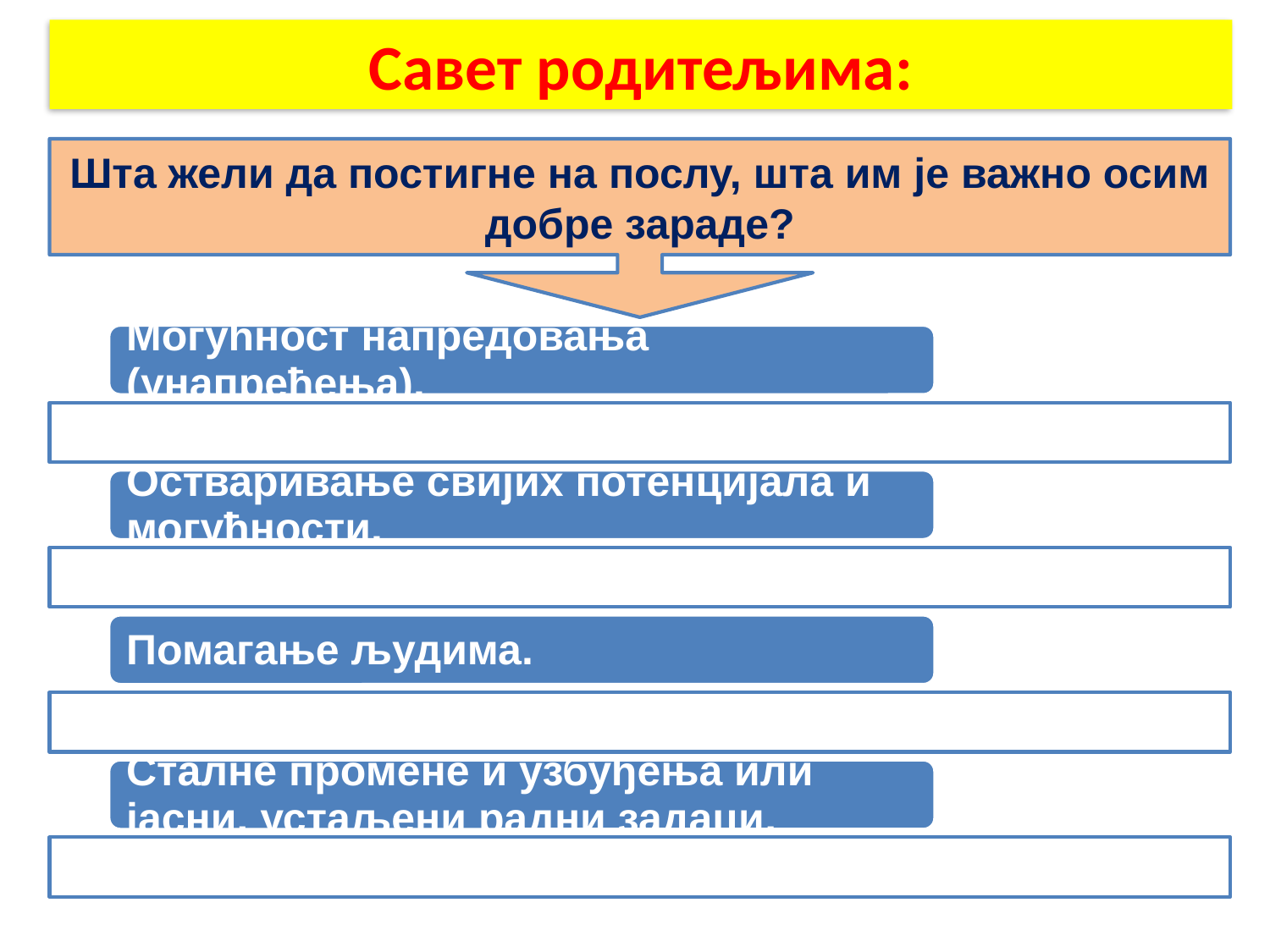

Савет родитељима:

Шта жели да постигне на послу, шта им је важно осим добре зараде?

Mогућност напредовања (унапређења).
Помагање људима.
Сталне промене и узбуђења или јасни, устаљени радни задаци.
Oстваривање свијих потенцијала и могућности.